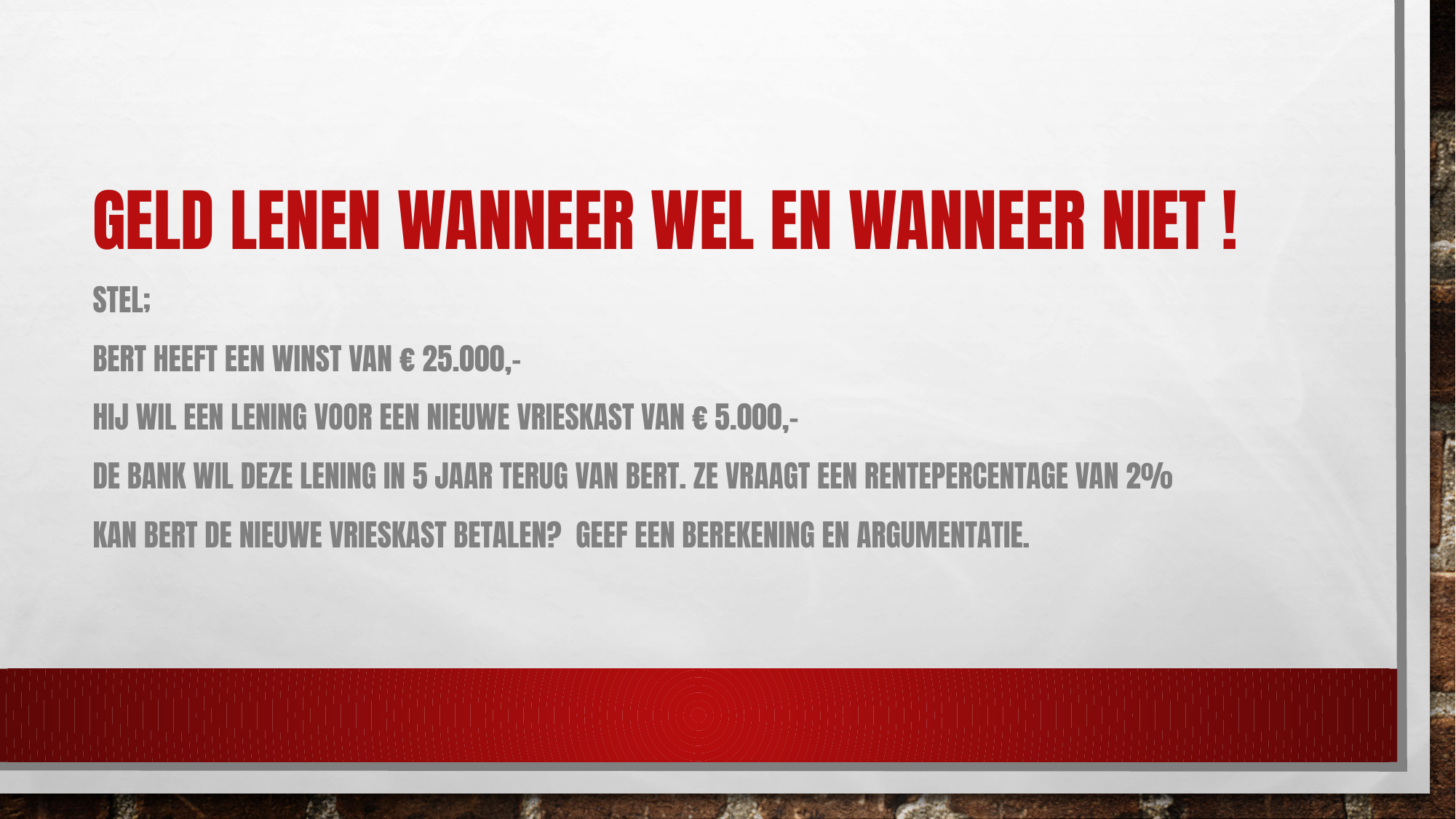

# Geld lenen wanneer wel en wanneer niet !
Stel;
Bert heeft een winst van € 25.000,-
Hij wil een lening voor een nieuwe vrieskast van € 5.000,-
De bank wil deze lening in 5 jaar terug van Bert. Ze vraagt een rentepercentage van 2%
Kan Bert de nieuwe vrieskast betalen?  Geef een berekening en argumentatie.